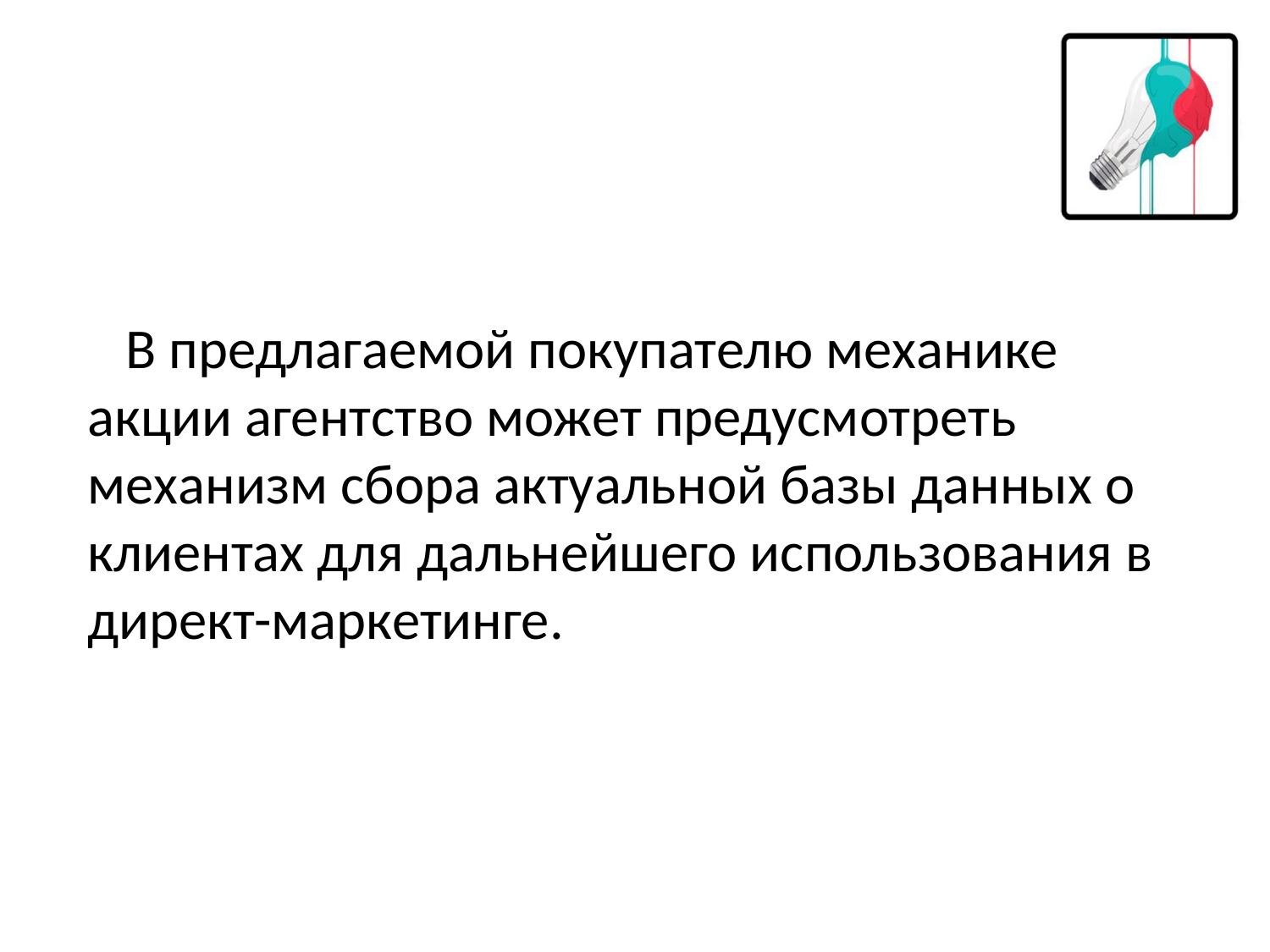

В предлагаемой покупателю механике акции агентство может предусмотреть механизм сбора актуальной базы данных о клиентах для дальнейшего использования в директ-маркетинге.